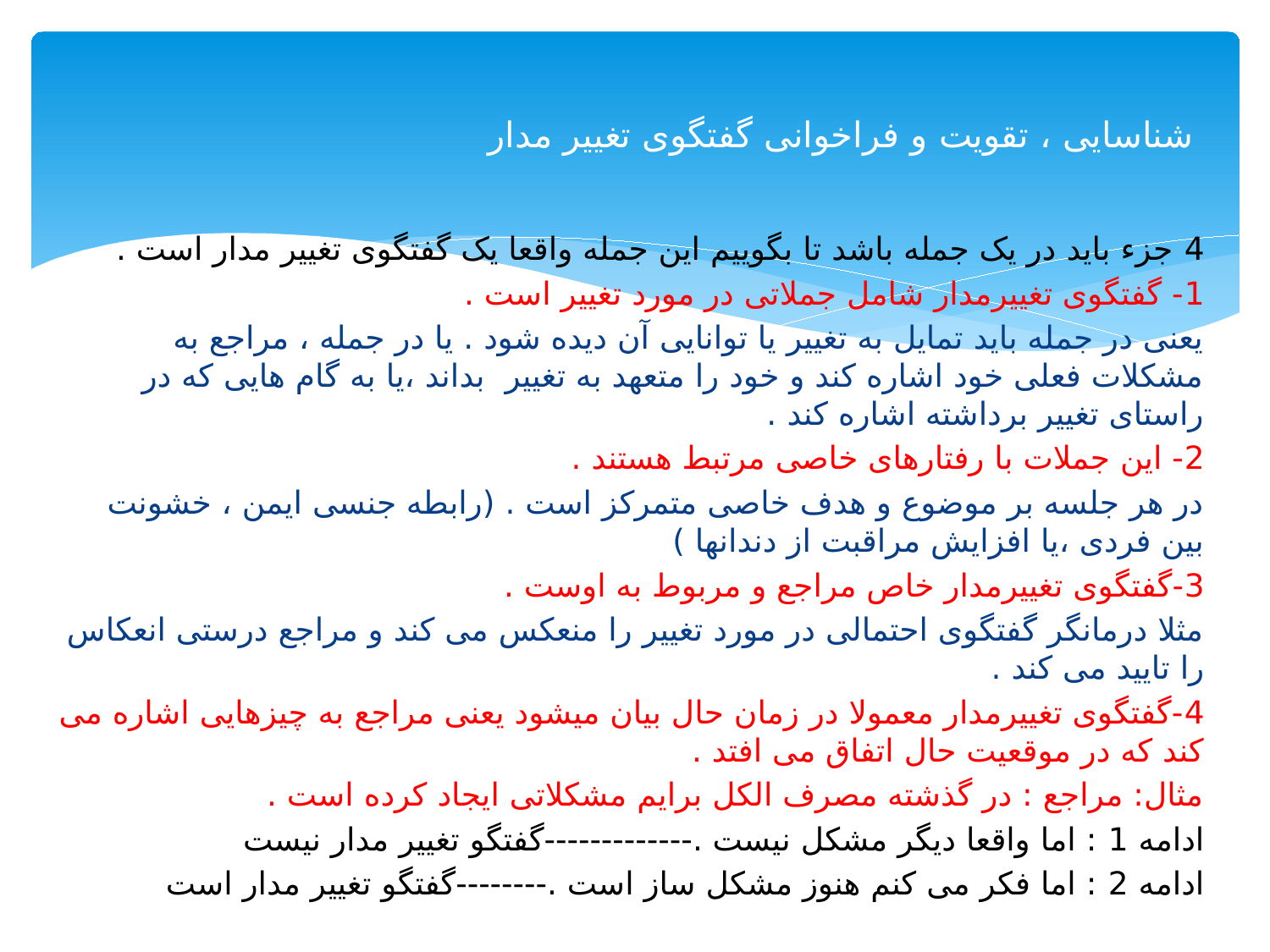

# شناسایی ، تقویت و فراخوانی گفتگوی تغییر مدار
4 جزء باید در یک جمله باشد تا بگوییم این جمله واقعا یک گفتگوی تغییر مدار است .
1- گفتگوی تغییرمدار شامل جملاتی در مورد تغییر است .
یعنی در جمله باید تمایل به تغییر یا توانایی آن دیده شود . یا در جمله ، مراجع به مشکلات فعلی خود اشاره کند و خود را متعهد به تغییر  بداند ،یا به گام هایی که در راستای تغییر برداشته اشاره کند .
2- این جملات با رفتارهای خاصی مرتبط هستند .
در هر جلسه بر موضوع و هدف خاصی متمرکز است . (رابطه جنسی ایمن ، خشونت بین فردی ،یا افزایش مراقبت از دندانها )
3-گفتگوی تغییرمدار خاص مراجع و مربوط به اوست .
مثلا درمانگر گفتگوی احتمالی در مورد تغییر را منعکس می کند و مراجع درستی انعکاس را تایید می کند .
4-گفتگوی تغییرمدار معمولا در زمان حال بیان میشود یعنی مراجع به چیزهایی اشاره می کند که در موقعیت حال اتفاق می افتد .
مثال: مراجع : در گذشته مصرف الکل برایم مشکلاتی ایجاد کرده است .
ادامه 1 : اما واقعا دیگر مشکل نیست .-------------گفتگو تغییر مدار نیست
ادامه 2 : اما فکر می کنم هنوز مشکل ساز است .--------گفتگو تغییر مدار است